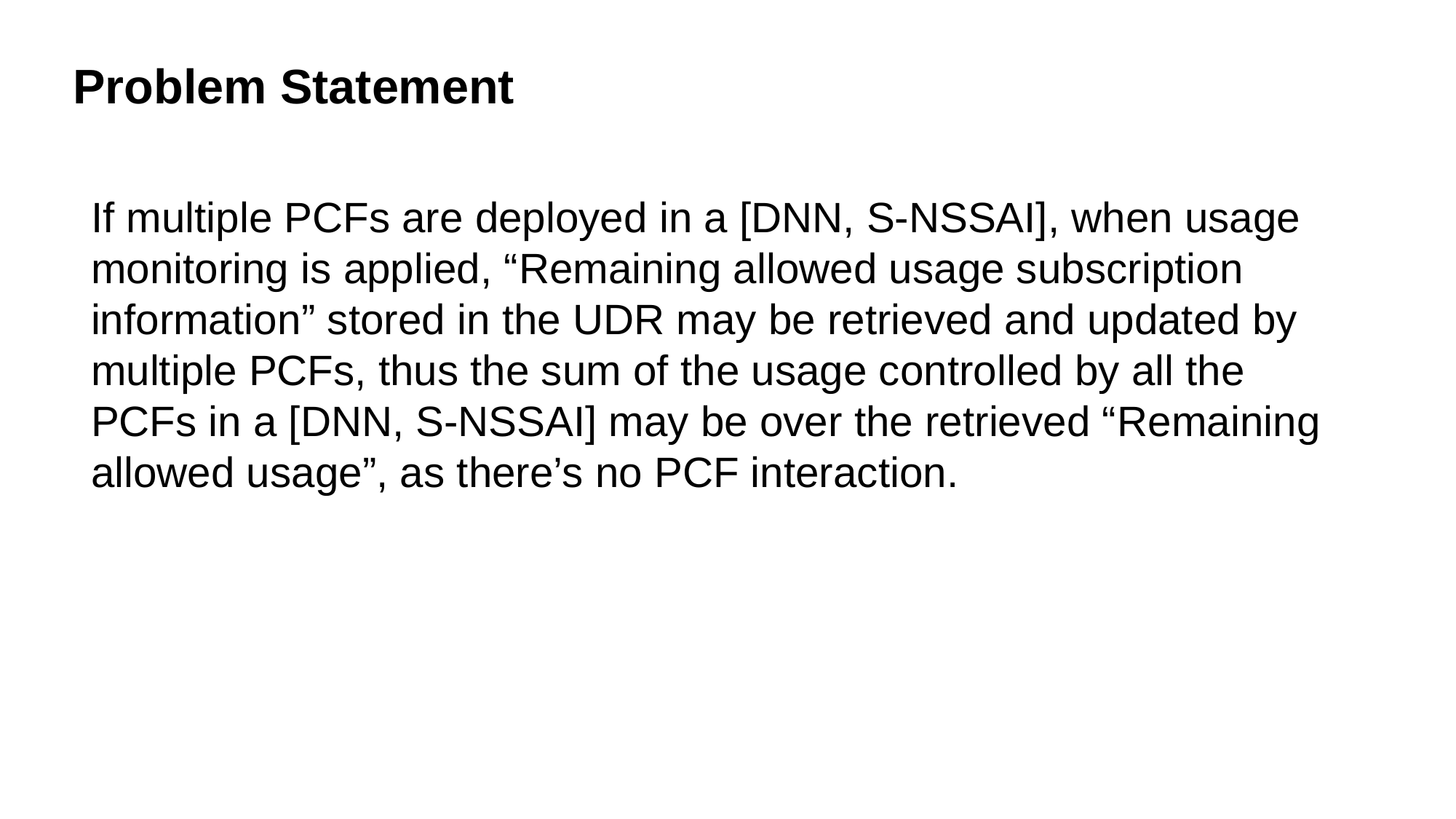

Problem Statement
If multiple PCFs are deployed in a [DNN, S-NSSAI], when usage monitoring is applied, “Remaining allowed usage subscription information” stored in the UDR may be retrieved and updated by multiple PCFs, thus the sum of the usage controlled by all the PCFs in a [DNN, S-NSSAI] may be over the retrieved “Remaining allowed usage”, as there’s no PCF interaction.